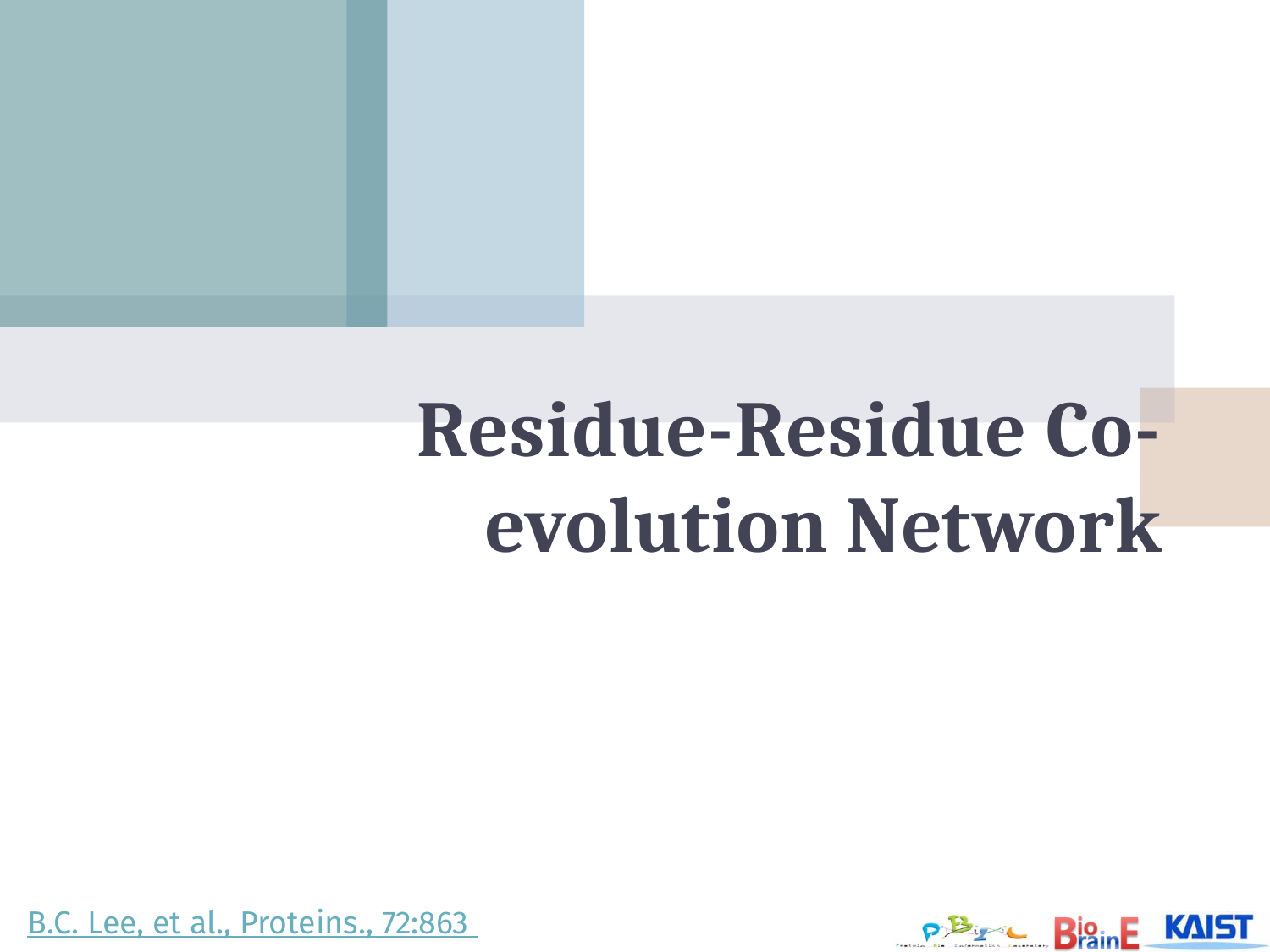

# Residue-Residue Co-evolution Network
B.C. Lee, et al., Proteins., 72:863